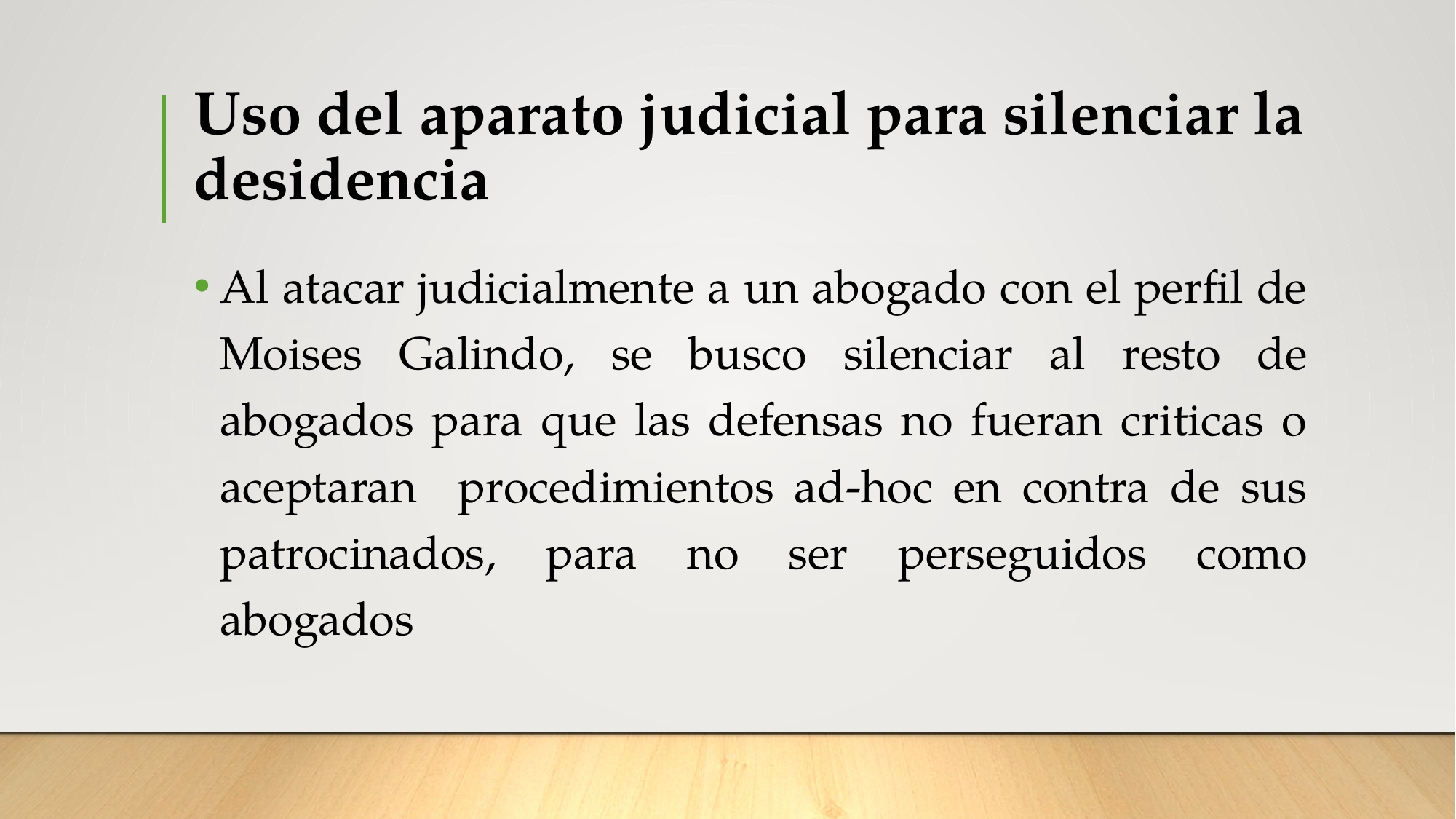

# Uso del aparato judicial para silenciar la desidencia
Al atacar judicialmente a un abogado con el perfil de Moises Galindo, se busco silenciar al resto de abogados para que las defensas no fueran criticas o aceptaran  procedimientos ad-hoc en contra de sus patrocinados, para no ser perseguidos como abogados